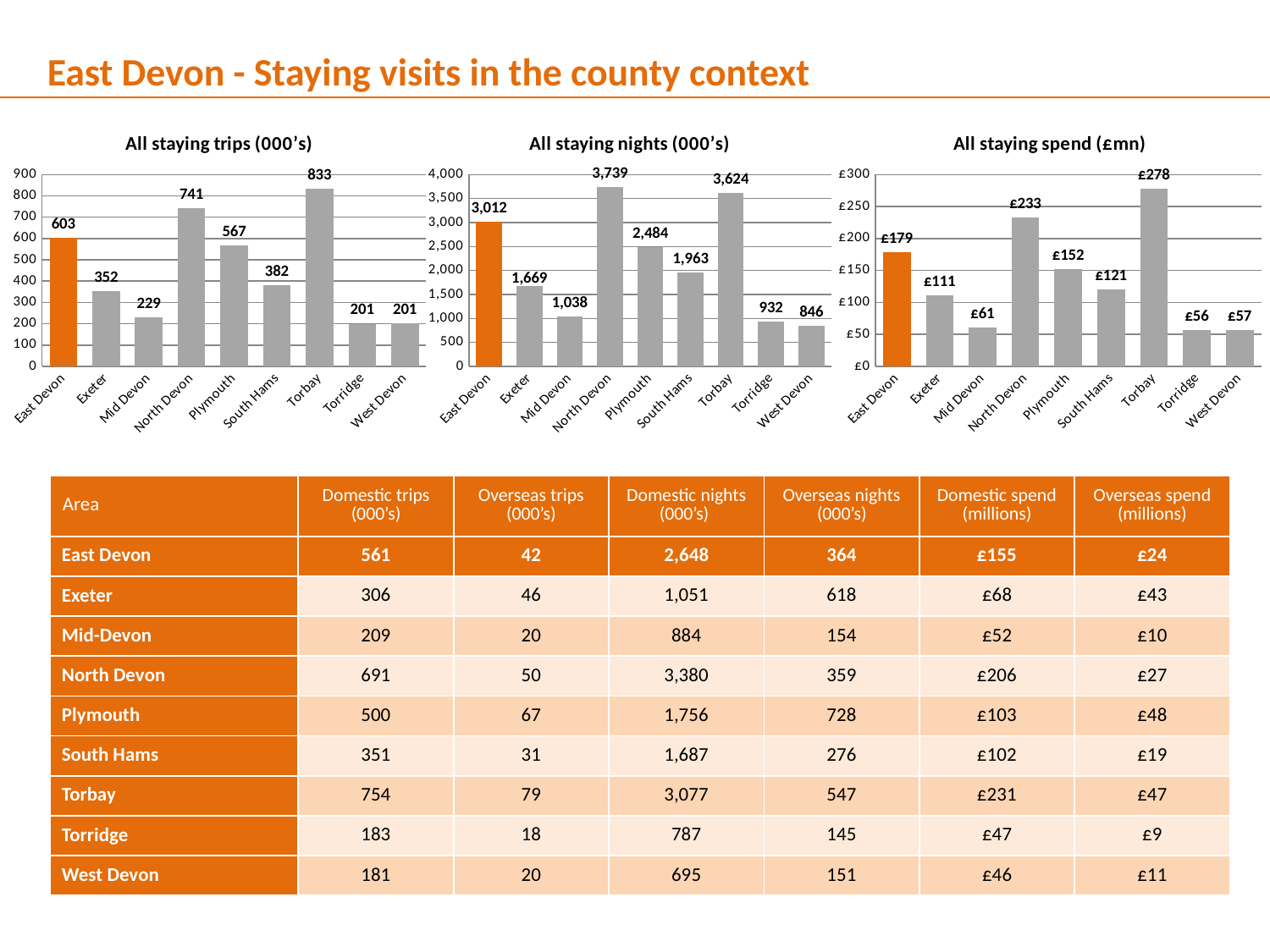

East Devon - Staying visits in the county context

### Chart: All staying trips (000’s)

| Category | Column1 |
|---|---|
| East Devon | 603.0 |
| Exeter | 352.0 |
| Mid Devon | 229.0 |
| North Devon | 741.0 |
| Plymouth | 567.0 |
| South Hams | 382.0 |
| Torbay | 833.0 |
| Torridge | 200.7 |
| West Devon | 201.3 |

### Chart: All staying nights (000’s)

| Category | Column1 |
|---|---|
| East Devon | 3012.0 |
| Exeter | 1669.0 |
| Mid Devon | 1038.0 |
| North Devon | 3739.0 |
| Plymouth | 2484.0 |
| South Hams | 1963.0 |
| Torbay | 3624.2 |
| Torridge | 931.6 |
| West Devon | 845.9 |

### Chart: All staying spend (£mn)

| Category | Column1 |
|---|---|
| East Devon | 178.842 |
| Exeter | 111.395 |
| Mid Devon | 61.405 |
| North Devon | 232.823 |
| Plymouth | 151.65 |
| South Hams | 120.616 |
| Torbay | 277.793 |
| Torridge | 56.349 |
| West Devon | 57.033 |
| Area | Domestic trips (000’s) | Overseas trips (000’s) | Domestic nights (000’s) | Overseas nights (000’s) | Domestic spend (millions) | Overseas spend (millions) |
| --- | --- | --- | --- | --- | --- | --- |
| East Devon | 561 | 42 | 2,648 | 364 | £155 | £24 |
| Exeter | 306 | 46 | 1,051 | 618 | £68 | £43 |
| Mid-Devon | 209 | 20 | 884 | 154 | £52 | £10 |
| North Devon | 691 | 50 | 3,380 | 359 | £206 | £27 |
| Plymouth | 500 | 67 | 1,756 | 728 | £103 | £48 |
| South Hams | 351 | 31 | 1,687 | 276 | £102 | £19 |
| Torbay | 754 | 79 | 3,077 | 547 | £231 | £47 |
| Torridge | 183 | 18 | 787 | 145 | £47 | £9 |
| West Devon | 181 | 20 | 695 | 151 | £46 | £11 |